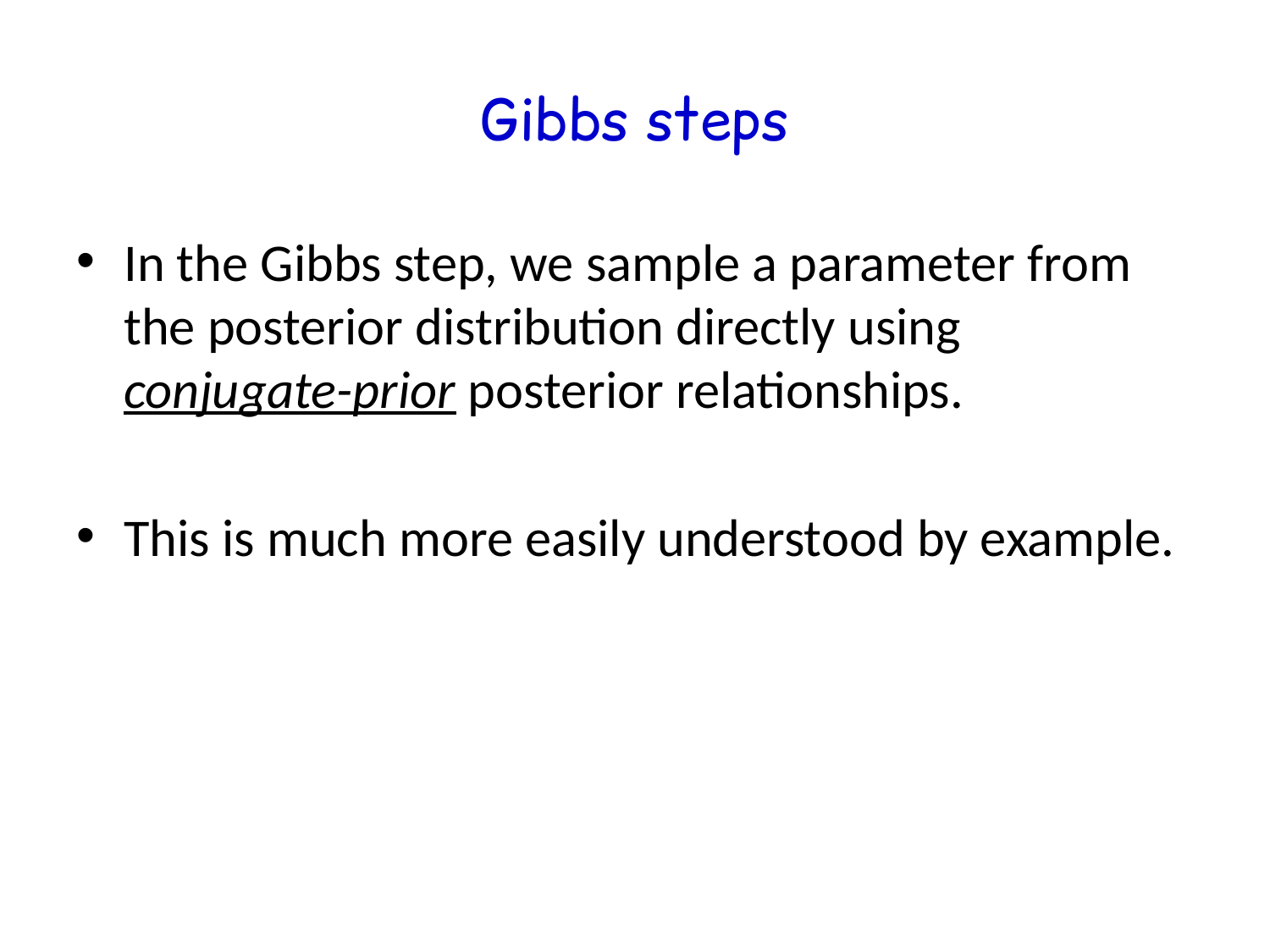

# Gibbs steps
In the Gibbs step, we sample a parameter from the posterior distribution directly using conjugate-prior posterior relationships.

This is much more easily understood by example.